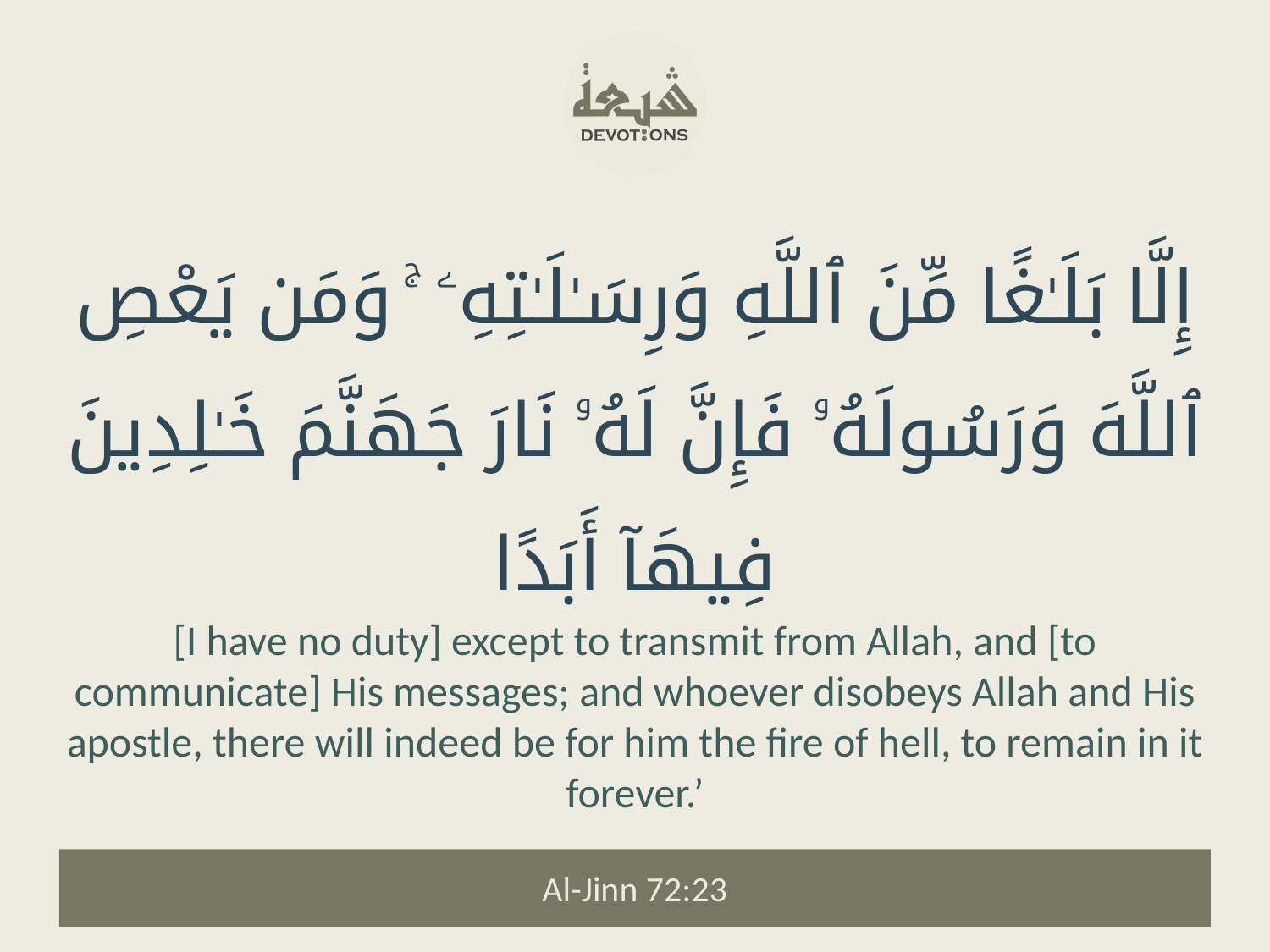

إِلَّا بَلَـٰغًا مِّنَ ٱللَّهِ وَرِسَـٰلَـٰتِهِۦ ۚ وَمَن يَعْصِ ٱللَّهَ وَرَسُولَهُۥ فَإِنَّ لَهُۥ نَارَ جَهَنَّمَ خَـٰلِدِينَ فِيهَآ أَبَدًا
[I have no duty] except to transmit from Allah, and [to communicate] His messages; and whoever disobeys Allah and His apostle, there will indeed be for him the fire of hell, to remain in it forever.’
Al-Jinn 72:23